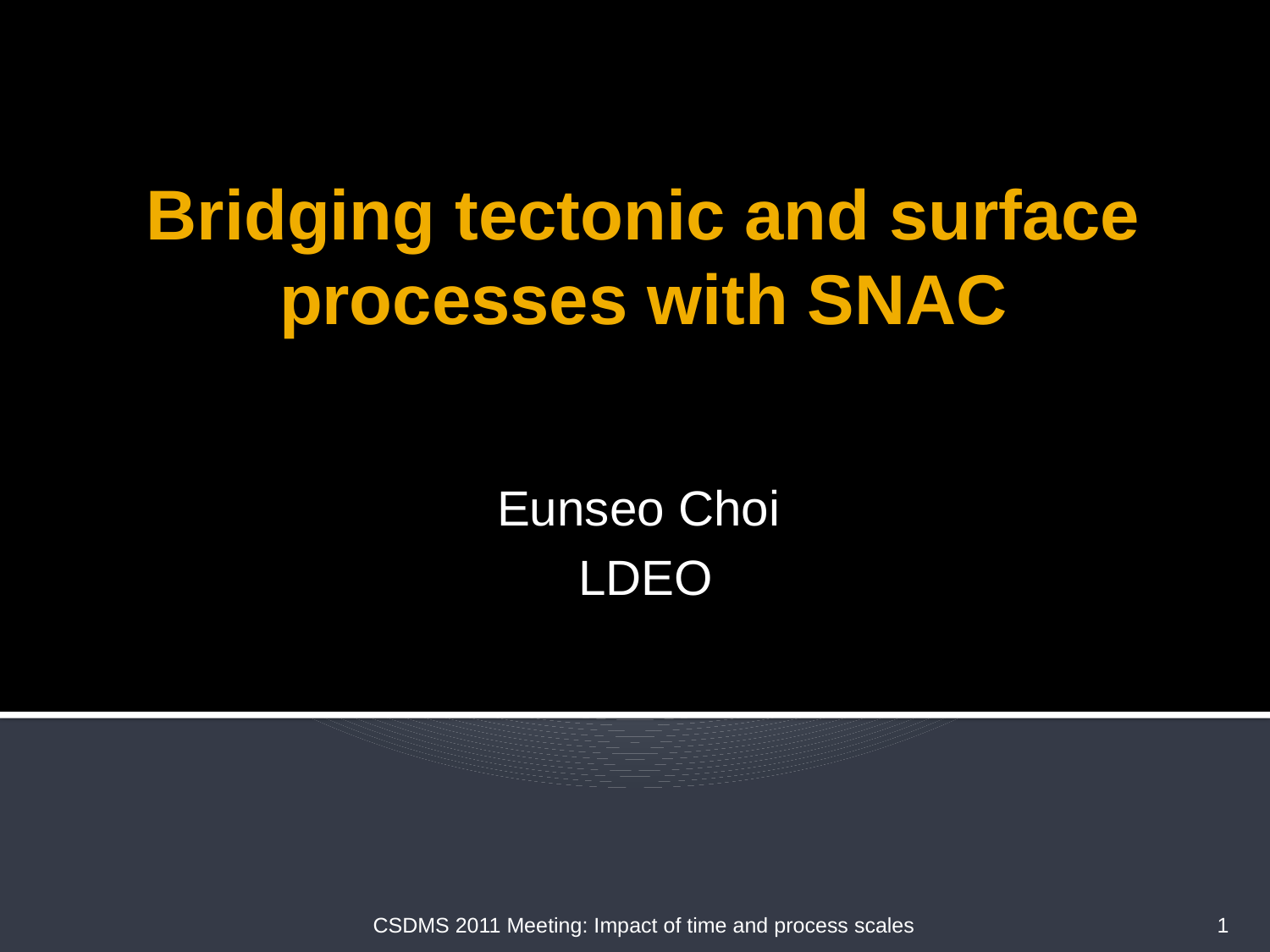

# Bridging tectonic and surface processes with SNAC
Eunseo Choi
LDEO

CSDMS 2011 Meeting: Impact of time and process scales
1